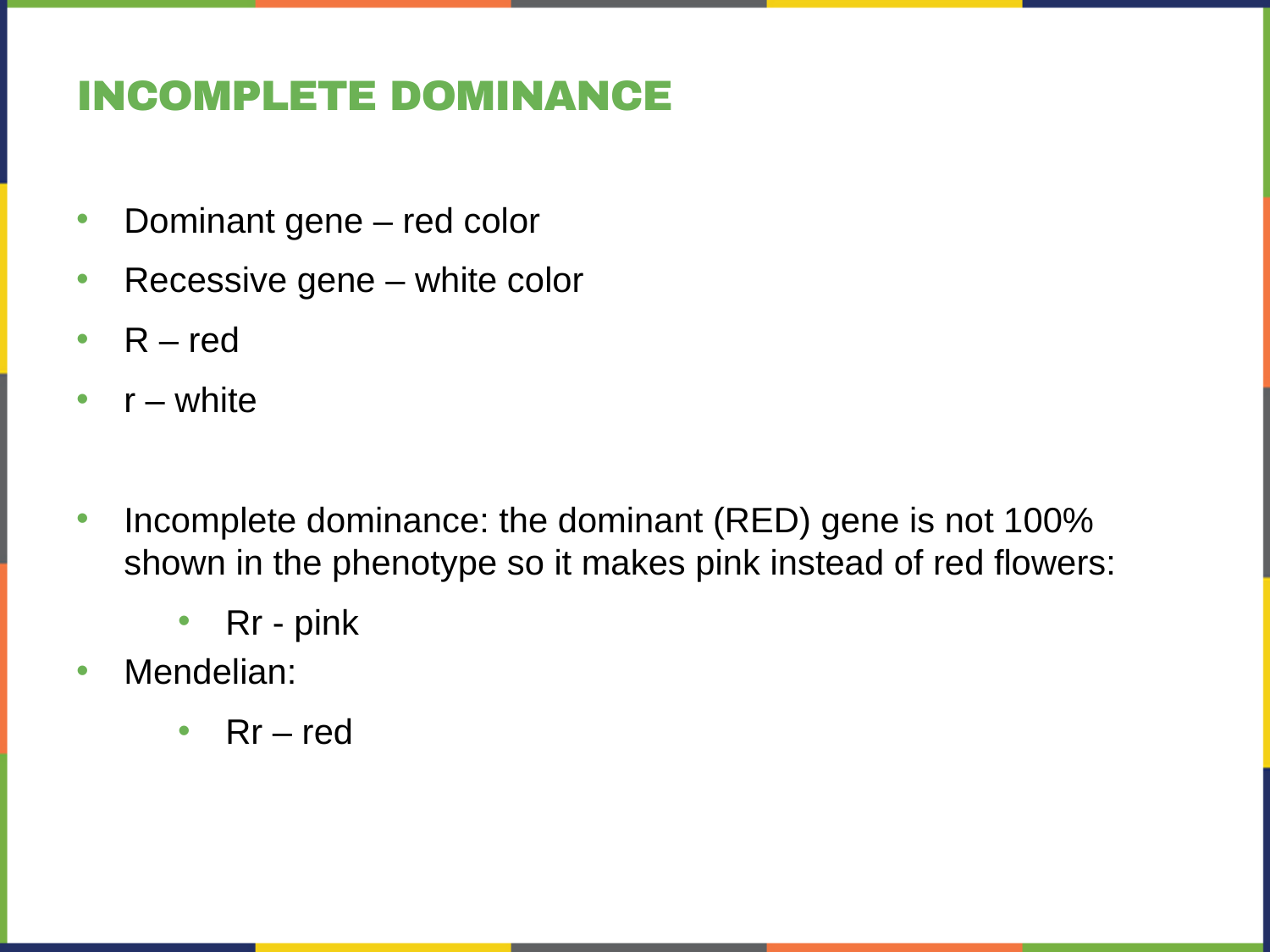

# Incomplete dominance
Dominant gene – red color
Recessive gene – white color
R – red
r – white

Incomplete dominance: the dominant (RED) gene is not 100% shown in the phenotype so it makes pink instead of red flowers:
Rr - pink
Mendelian:
Rr – red